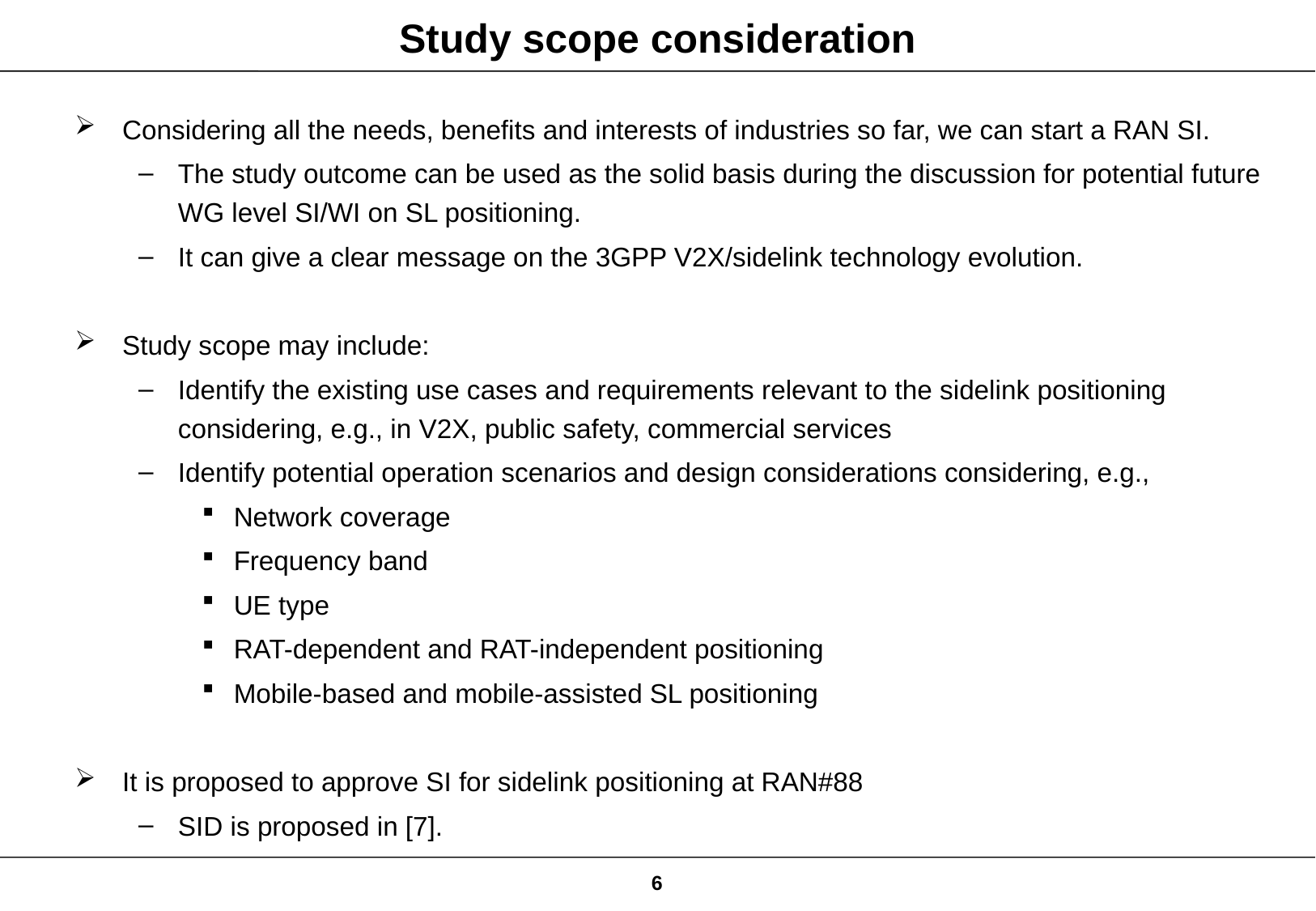

# Study scope consideration
Considering all the needs, benefits and interests of industries so far, we can start a RAN SI.
The study outcome can be used as the solid basis during the discussion for potential future WG level SI/WI on SL positioning.
It can give a clear message on the 3GPP V2X/sidelink technology evolution.

Study scope may include:
Identify the existing use cases and requirements relevant to the sidelink positioning considering, e.g., in V2X, public safety, commercial services
Identify potential operation scenarios and design considerations considering, e.g.,
Network coverage
Frequency band
UE type
RAT-dependent and RAT-independent positioning
Mobile-based and mobile-assisted SL positioning

It is proposed to approve SI for sidelink positioning at RAN#88
SID is proposed in [7].

6